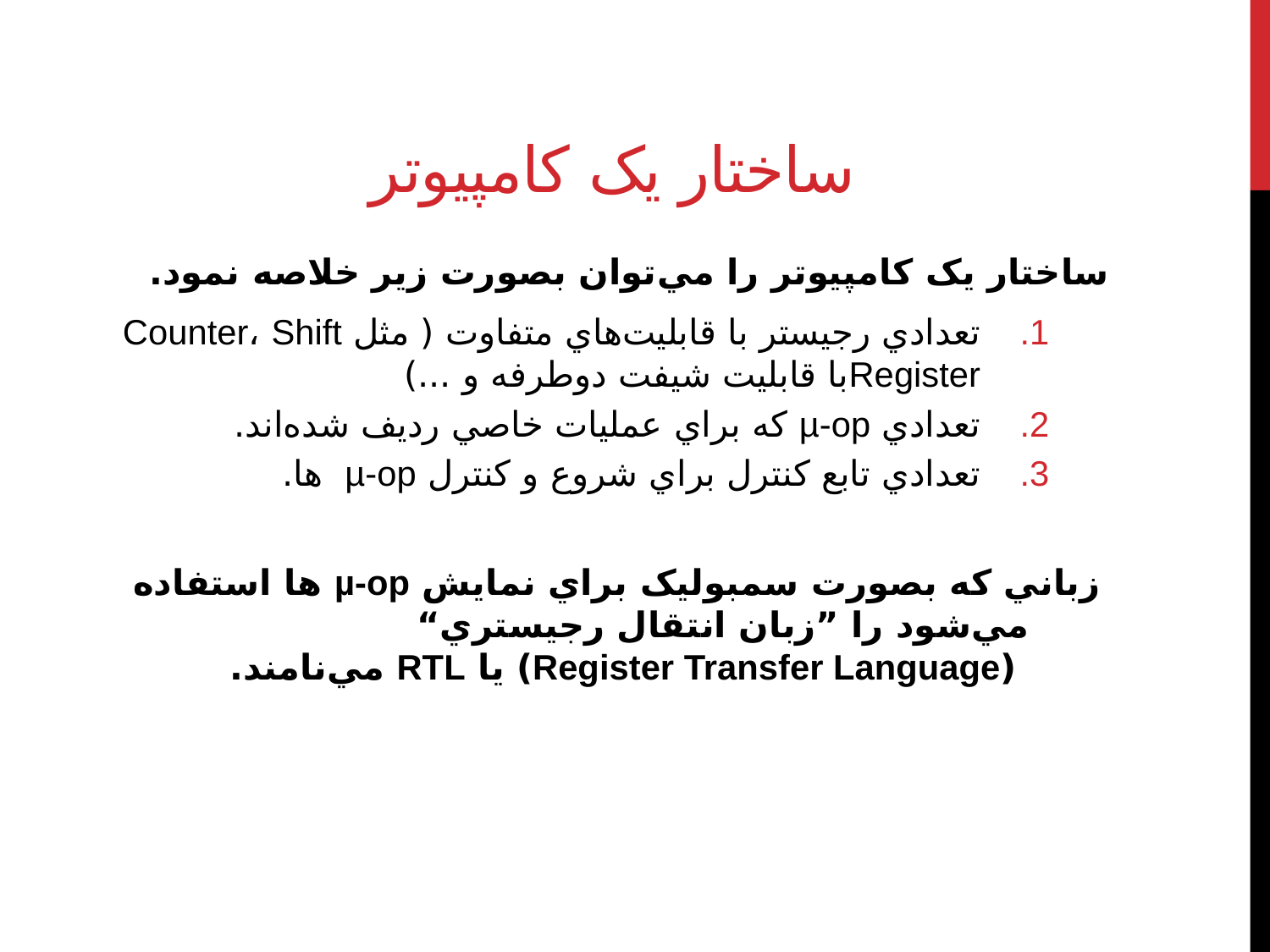

# ساختار يک کامپيوتر
ساختار يک کامپيوتر را مي‌توان بصورت زير خلاصه نمود.
تعدادي رجيستر با قابليت‌هاي متفاوت ( مثل Counter، Shift Register‌با قابليت شيفت دوطرفه و ...)
تعدادي µ-op که براي عمليات خاصي رديف شده‌اند.
تعدادي تابع کنترل براي شروع و کنترل µ-op  ها.

زباني که بصورت سمبوليک براي نمايش µ-op ها استفاده مي‌شود را ”زبان انتقال رجيستري“
 (Register Transfer Language) يا RTL مي‌نامند.